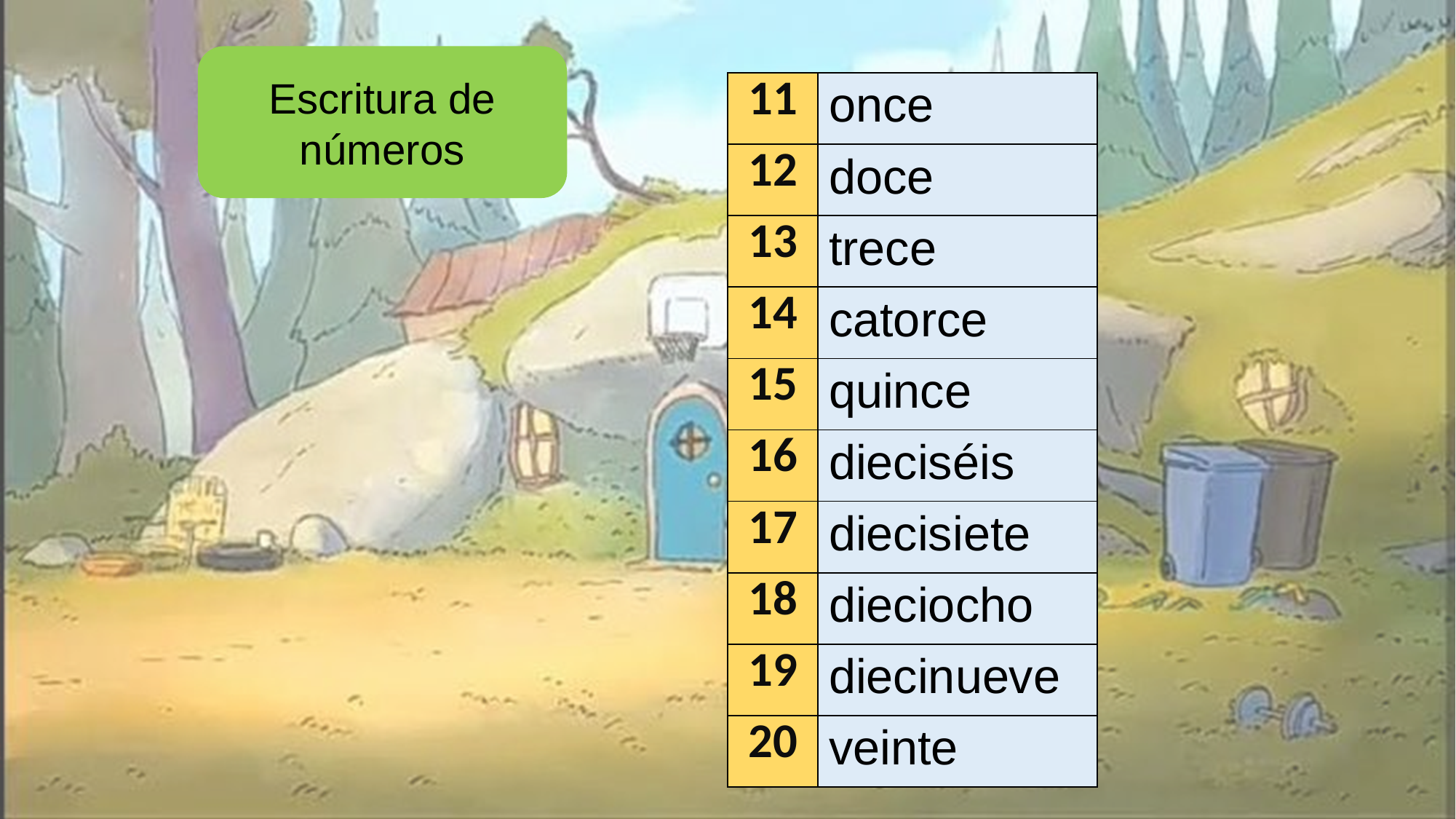

Escritura de números
| 11 | once |
| --- | --- |
| 12 | doce |
| 13 | trece |
| 14 | catorce |
| 15 | quince |
| 16 | dieciséis |
| 17 | diecisiete |
| 18 | dieciocho |
| 19 | diecinueve |
| 20 | veinte |